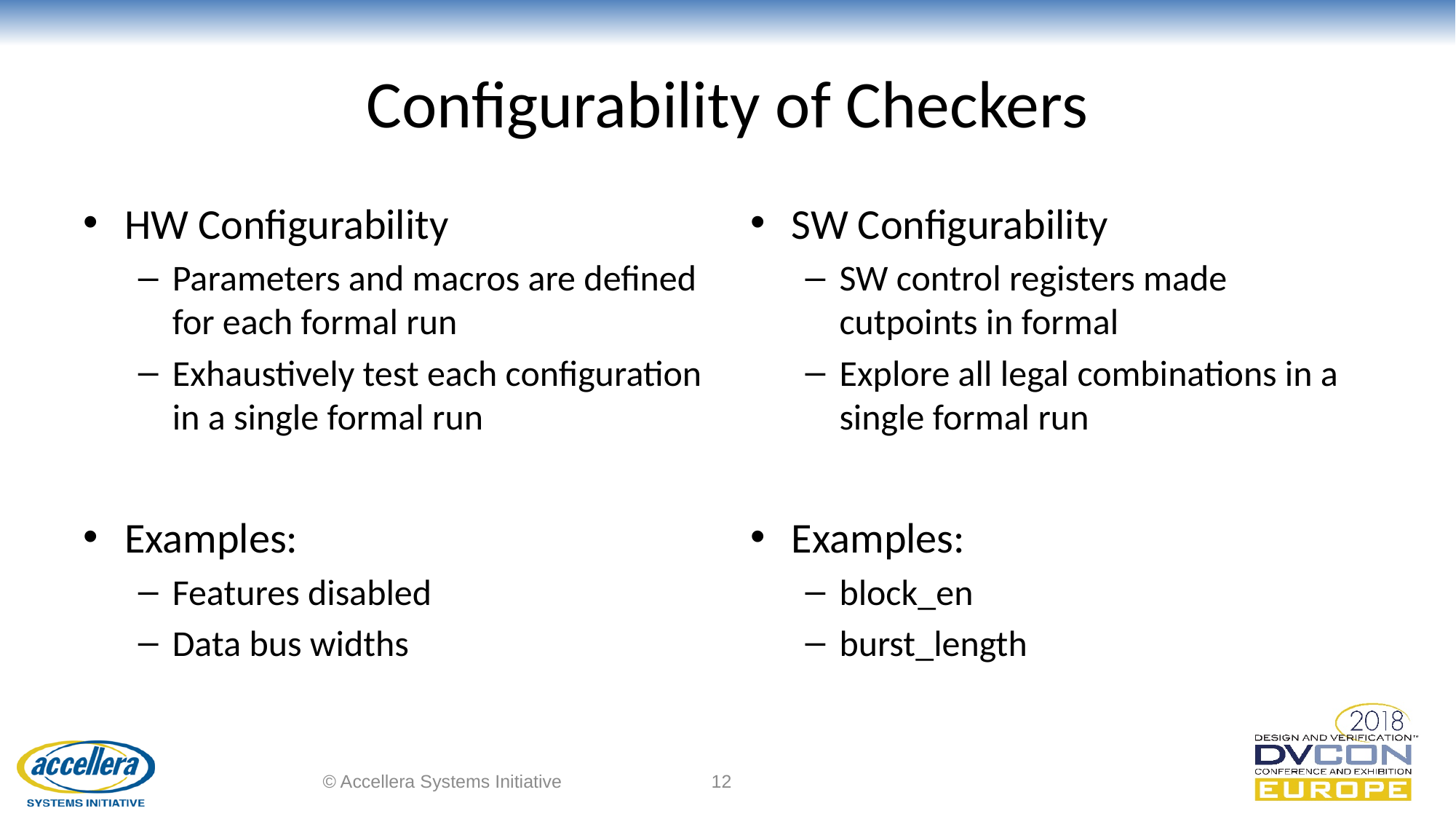

# Configurability of Checkers
HW Configurability
Parameters and macros are defined for each formal run
Exhaustively test each configuration in a single formal run

Examples:
Features disabled
Data bus widths
SW Configurability
SW control registers made cutpoints in formal
Explore all legal combinations in a single formal run

Examples:
block_en
burst_length
© Accellera Systems Initiative
12